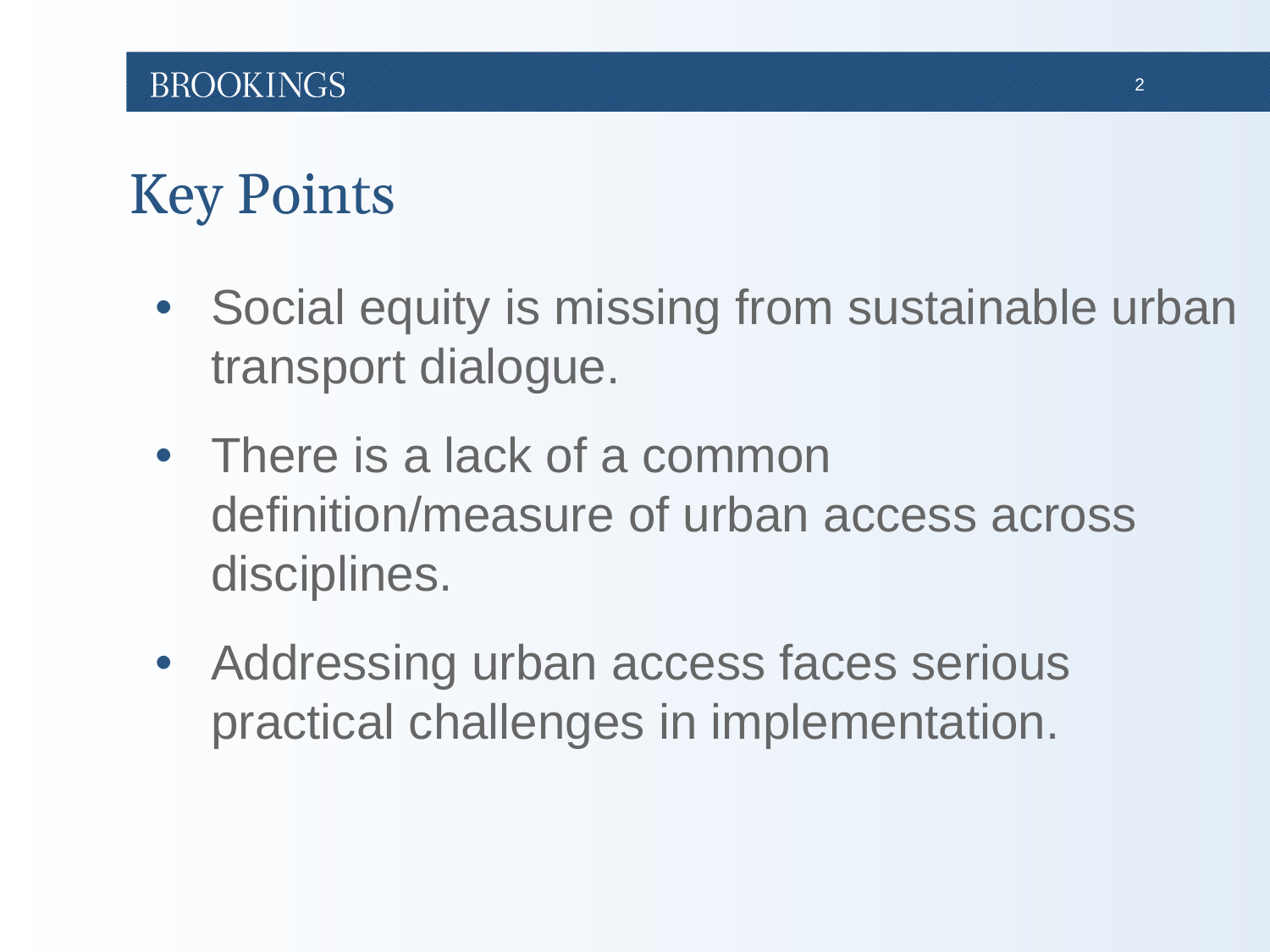

# Key Points
Social equity is missing from sustainable urban transport dialogue.
There is a lack of a common definition/measure of urban access across disciplines.
Addressing urban access faces serious practical challenges in implementation.